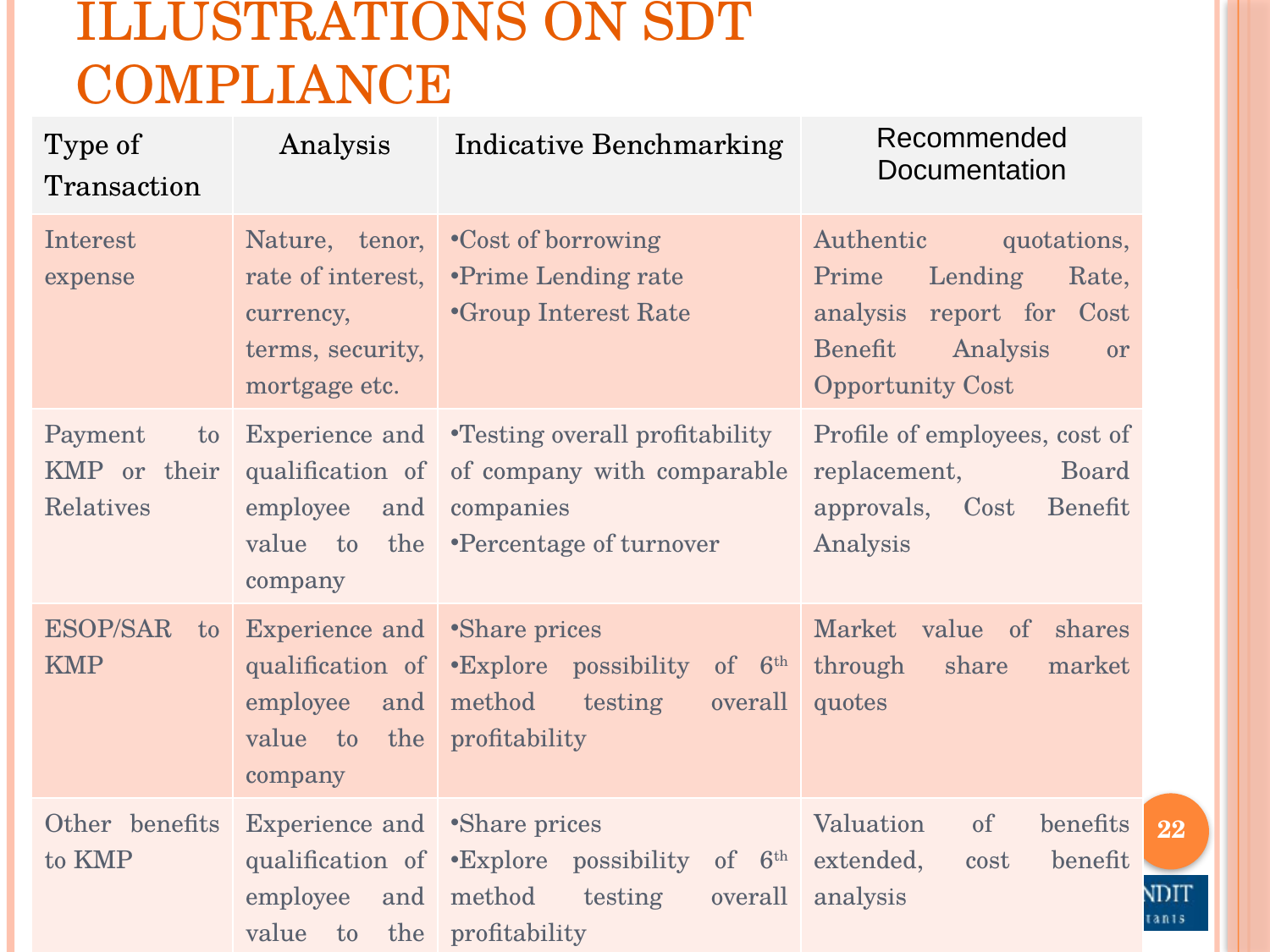

# Illustrations on SDT Compliance
| Type of Transaction | Analysis | Indicative Benchmarking | Recommended Documentation |
| --- | --- | --- | --- |
| Interest expense | Nature, tenor, rate of interest, currency, terms, security, mortgage etc. | Cost of borrowing Prime Lending rate Group Interest Rate | Authentic quotations, Prime Lending Rate, analysis report for Cost Benefit Analysis or Opportunity Cost |
| Payment to KMP or their Relatives | Experience and qualification of employee and value to the company | Testing overall profitability of company with comparable companies Percentage of turnover | Profile of employees, cost of replacement, Board approvals, Cost Benefit Analysis |
| ESOP/SAR to KMP | Experience and qualification of employee and value to the company | Share prices Explore possibility of 6th method testing overall profitability | Market value of shares through share market quotes |
| Other benefits to KMP | Experience and qualification of employee and value to the company | Share prices Explore possibility of 6th method testing overall profitability | Valuation of benefits extended, cost benefit analysis |
22